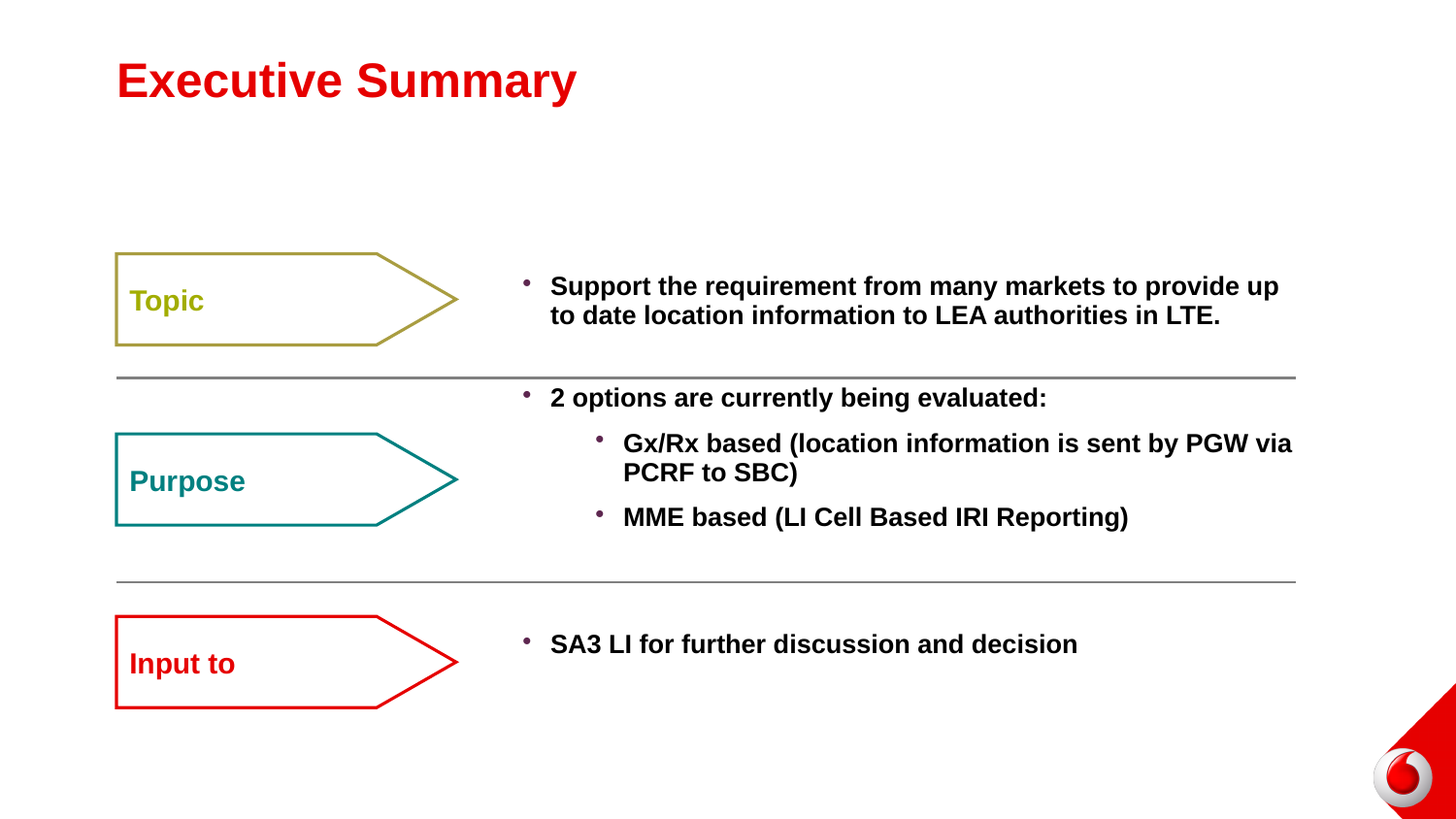

# Executive Summary
|  | Support the requirement from many markets to provide up to date location information to LEA authorities in LTE. |
| --- | --- |
|  | 2 options are currently being evaluated: Gx/Rx based (location information is sent by PGW via PCRF to SBC) MME based (LI Cell Based IRI Reporting) |
|  | SA3 LI for further discussion and decision |
Topic
Purpose
Input to
2